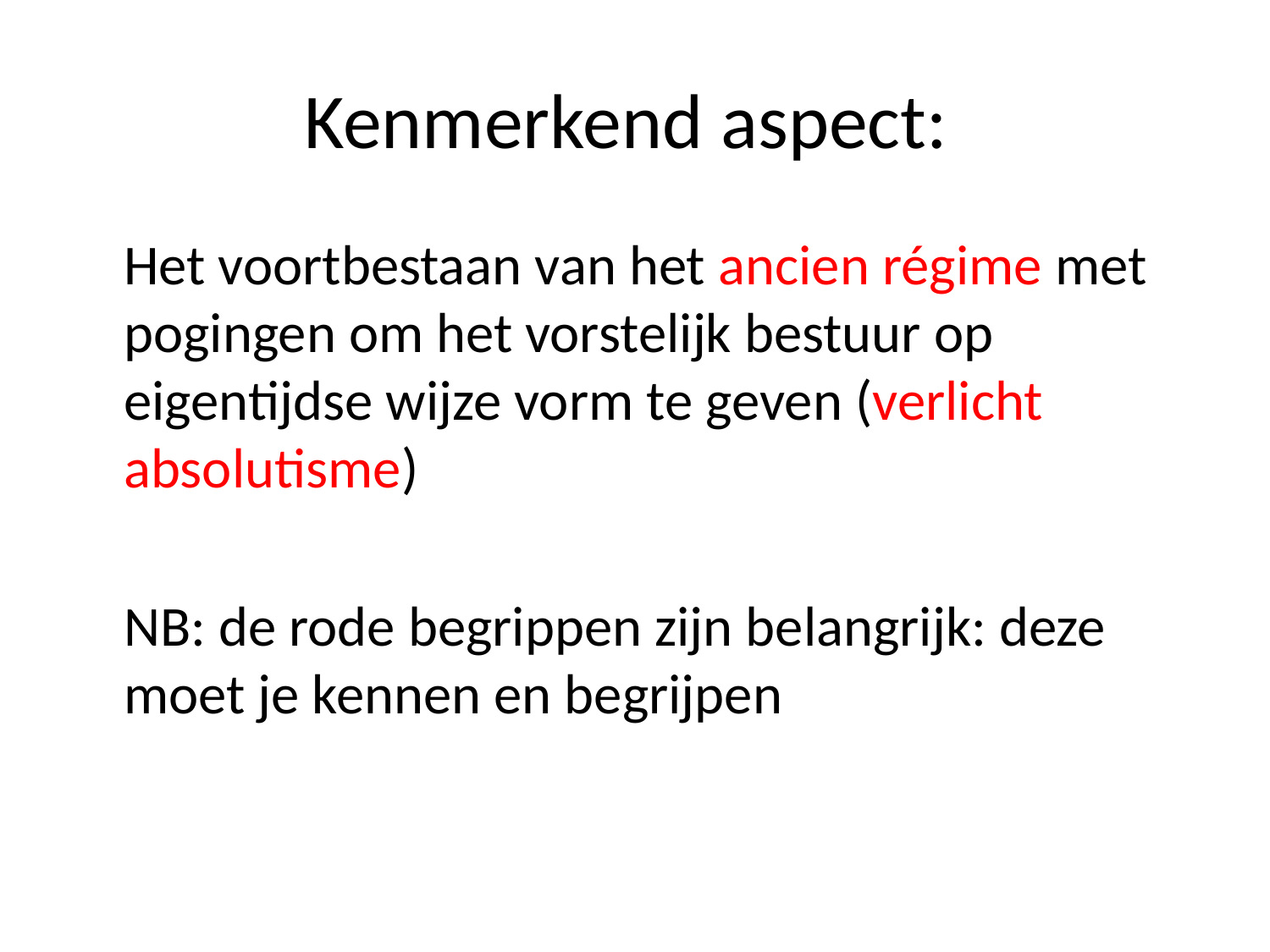

# Kenmerkend aspect:
	Het voortbestaan van het ancien régime met pogingen om het vorstelijk bestuur op eigentijdse wijze vorm te geven (verlicht absolutisme)

	NB: de rode begrippen zijn belangrijk: deze moet je kennen en begrijpen